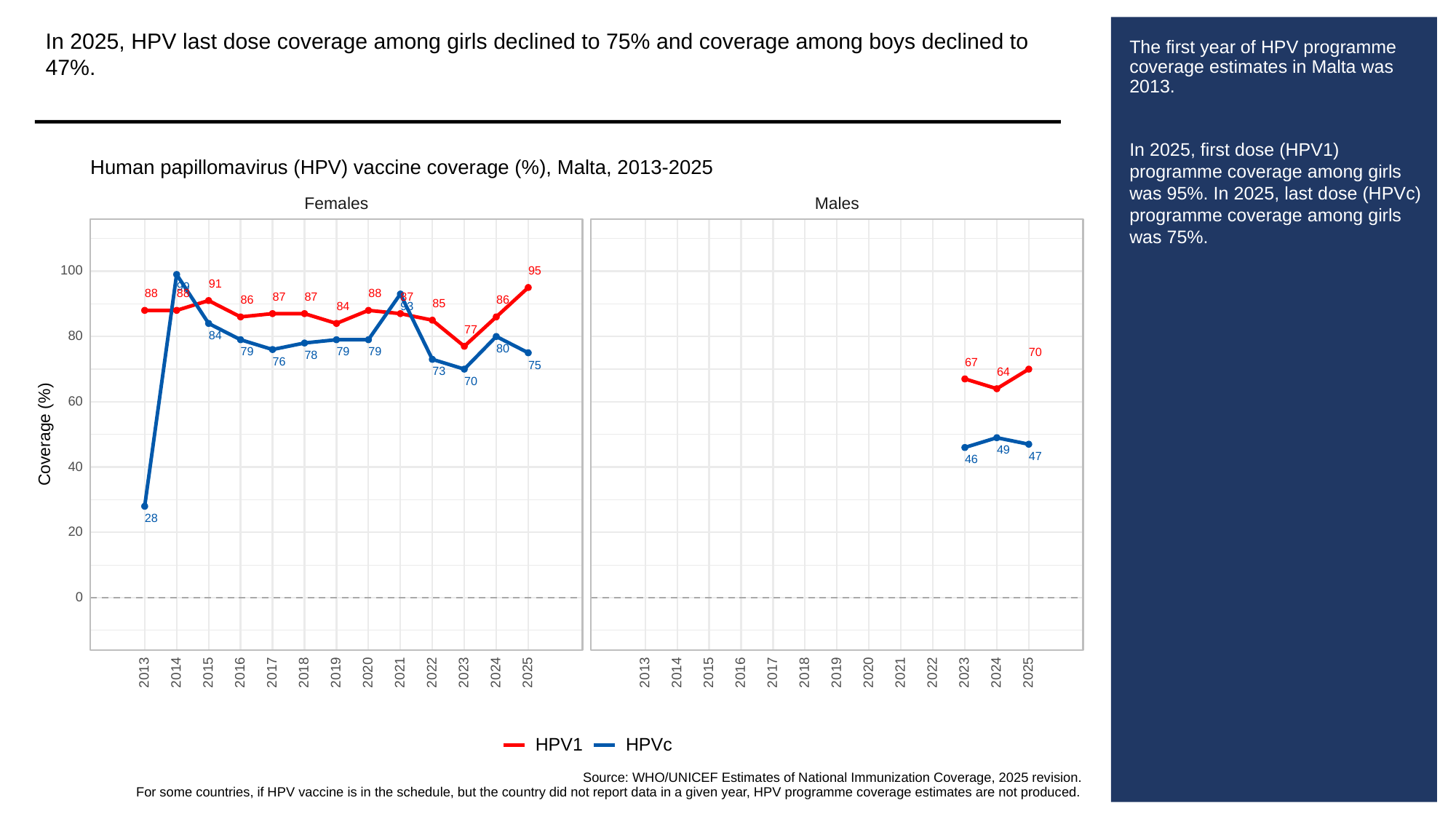

In 2025, HPV last dose coverage among girls declined to 75% and coverage among boys declined to 47%.
# The first year of HPV programme coverage estimates in Malta was 2013.

In 2025, first dose (HPV1) programme coverage among girls was 95%. In 2025, last dose (HPVc) programme coverage among girls was 75%.

Human papillomavirus (HPV) vaccine coverage (%), Malta, 2013-2025
Females
Males

100
95

91
99

88
88
88

87
87
87
86
86

85
93
84

77
80
84

80

79
79
79
70

78

76
67
75

73
64

70

60

Coverage (%)

49
47
46
40

28
20

0

2013
2023
2013
2023
2014
2015
2016
2017
2018
2019
2020
2021
2022
2024
2025
2014
2015
2016
2017
2018
2019
2020
2021
2022
2024
2025
HPVc
HPV1

Source: WHO/UNICEF Estimates of National Immunization Coverage, 2025 revision.
For some countries, if HPV vaccine is in the schedule, but the country did not report data in a given year, HPV programme coverage estimates are not produced.